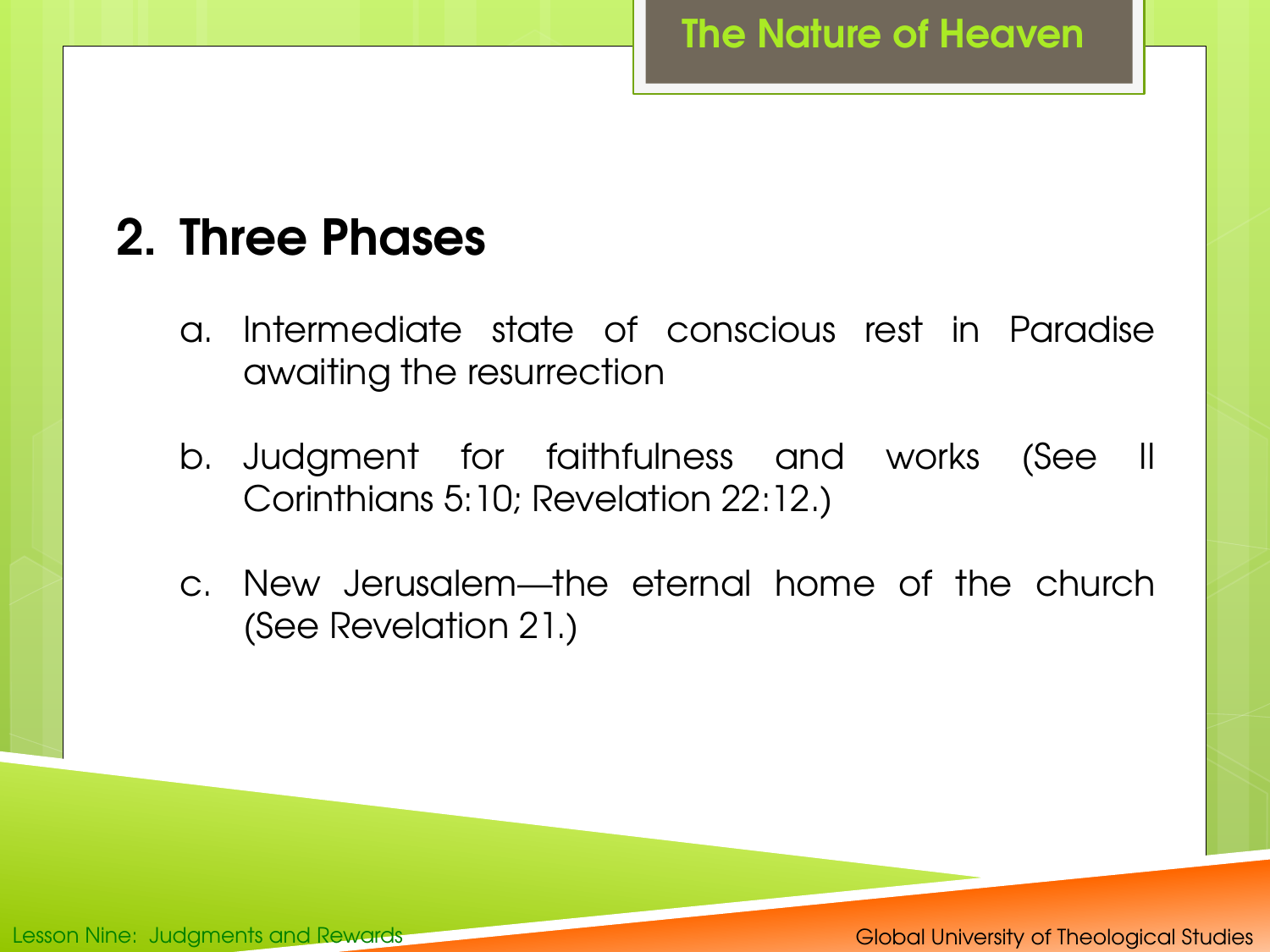

The Nature of Heaven
Three Phases

Intermediate state of conscious rest in Paradise awaiting the resurrection

Judgment for faithfulness and works (See II Corinthians 5:10; Revelation 22:12.)

New Jerusalem—the eternal home of the church (See Revelation 21.)

 Global University of Theological Studies
Lesson Nine:  Judgments and Rewards